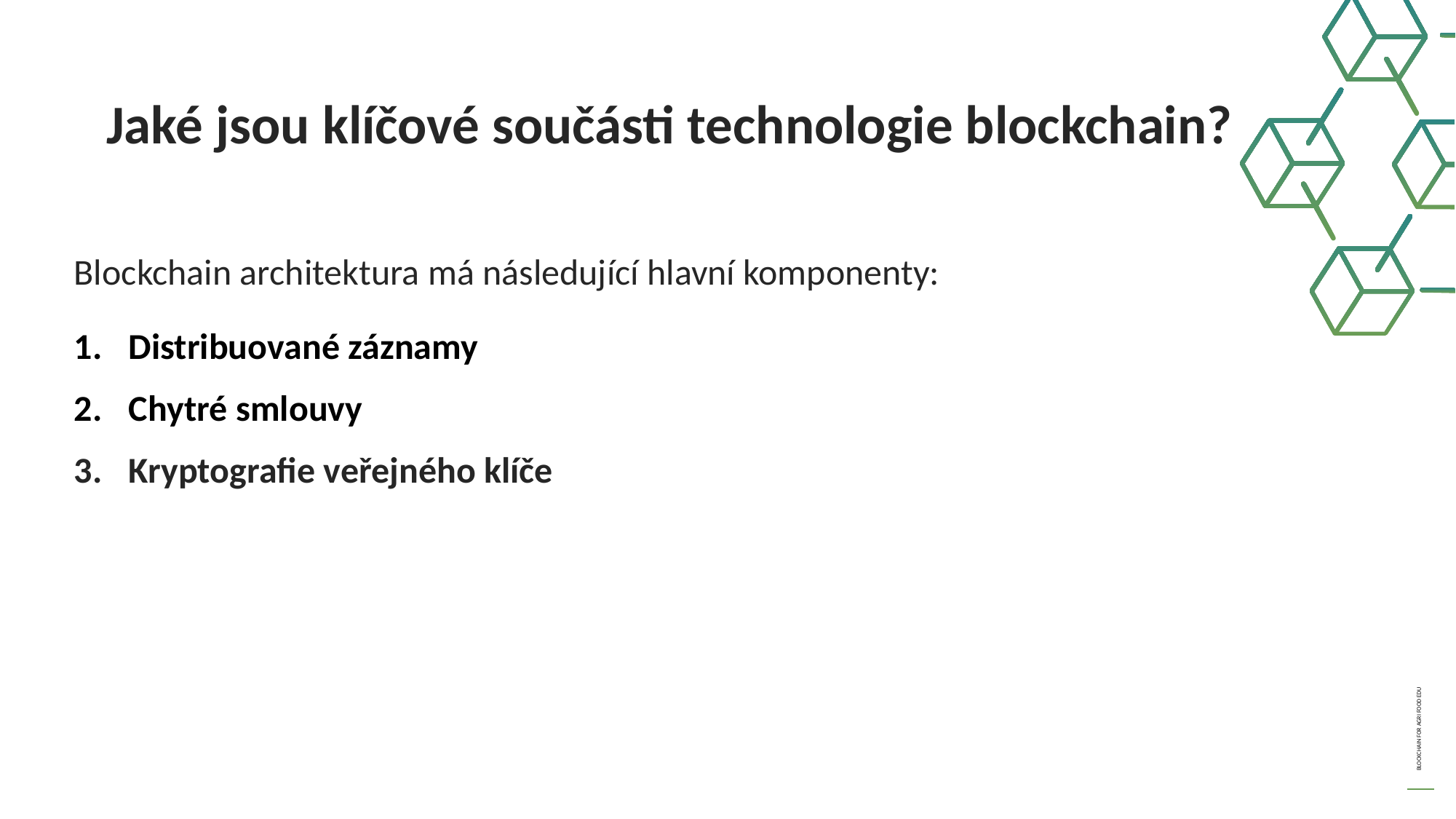

Jaké jsou klíčové součásti technologie blockchain?
Blockchain architektura má následující hlavní komponenty:
Distribuované záznamy
Chytré smlouvy
Kryptografie veřejného klíče